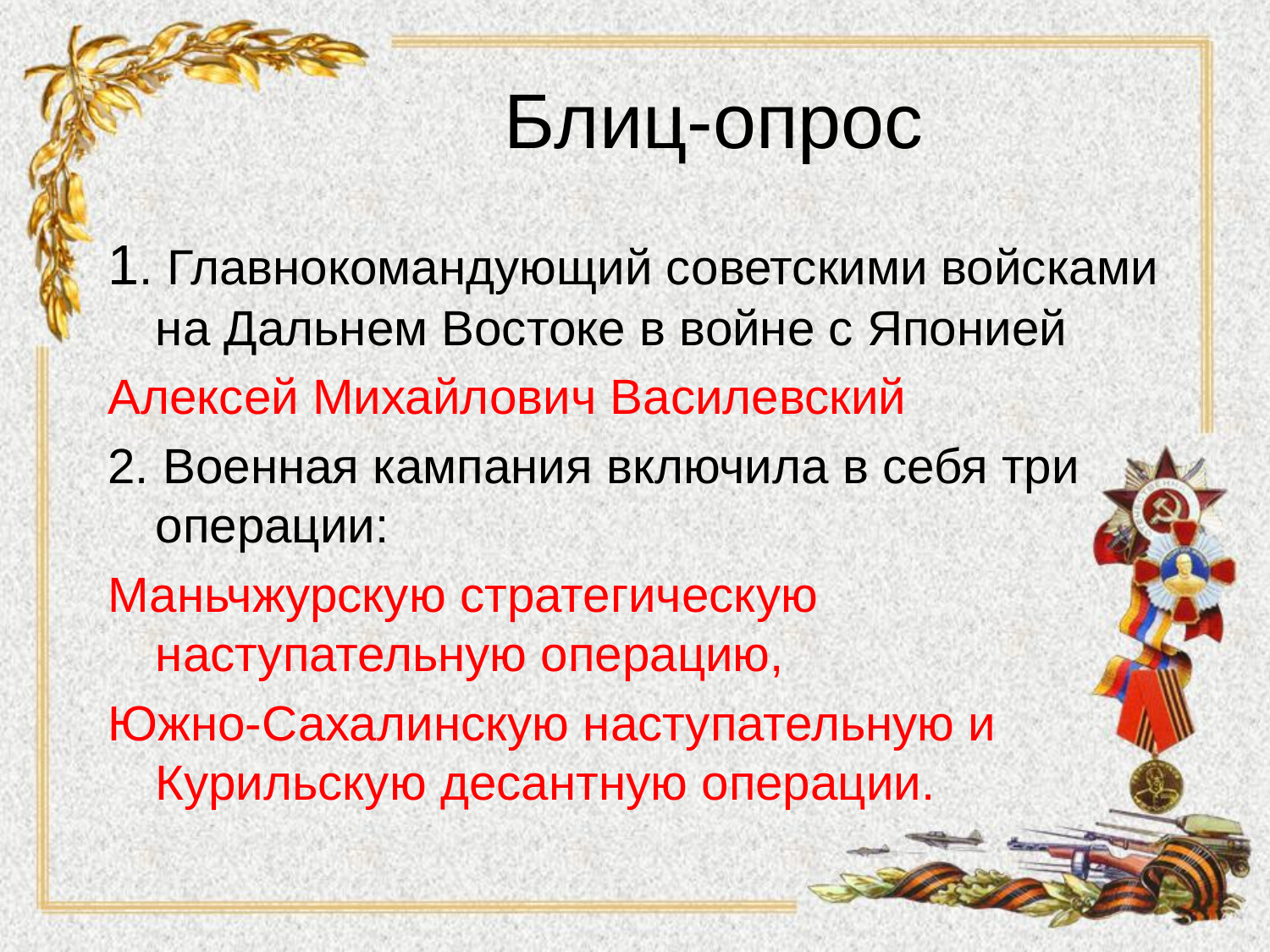

# Блиц-опрос
1. Главнокомандующий советскими войсками  на Дальнем Востоке в войне с Японией
Алексей Михайлович Василевский
2. Военная кампания включила в себя три операции:
Маньчжурскую стратегическую наступательную операцию,
Южно-Сахалинскую наступательную и Курильскую десантную операции.